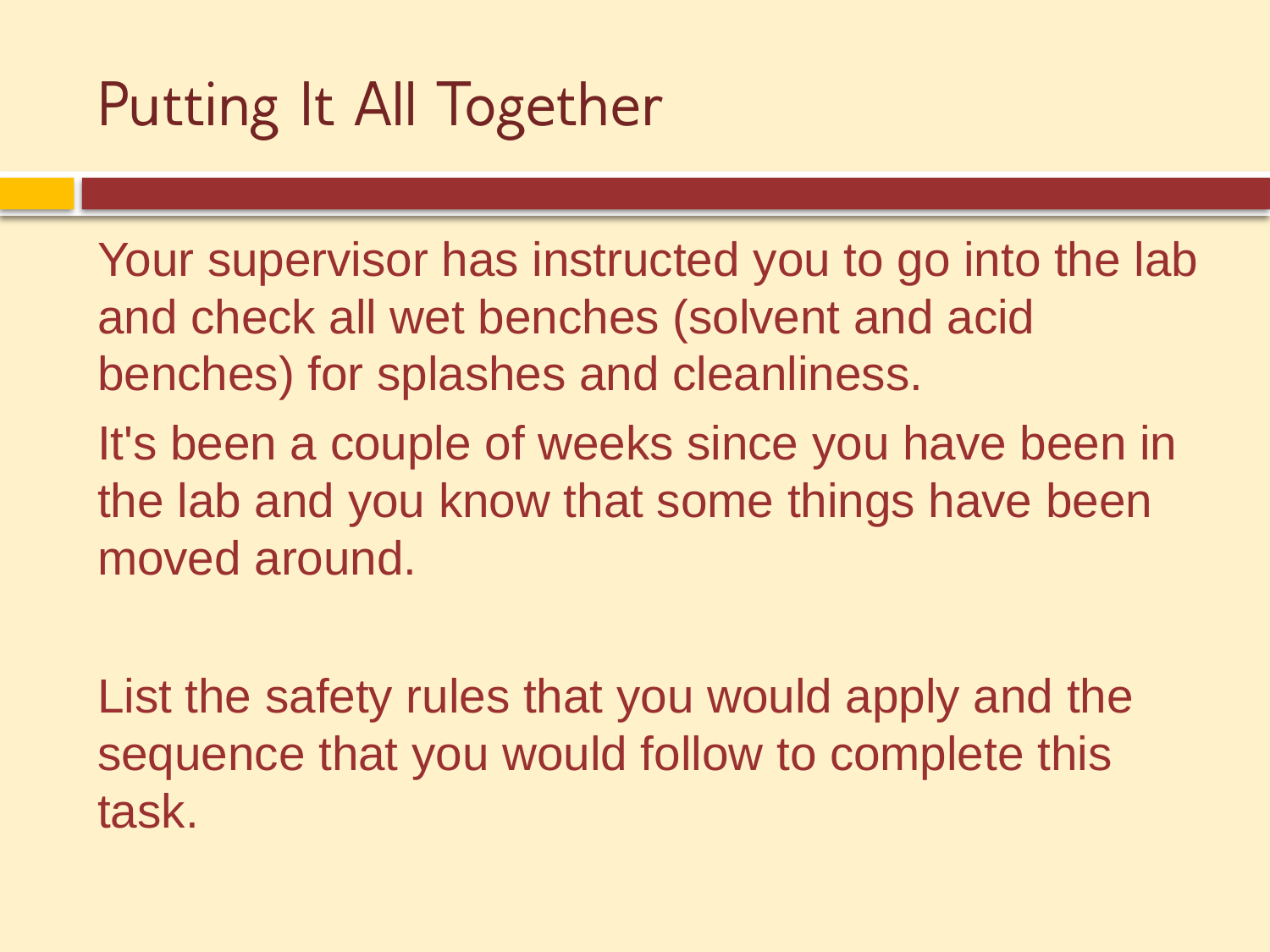

# Putting It All Together
Your supervisor has instructed you to go into the lab and check all wet benches (solvent and acid benches) for splashes and cleanliness.
It's been a couple of weeks since you have been in the lab and you know that some things have been moved around.

List the safety rules that you would apply and the sequence that you would follow to complete this task.